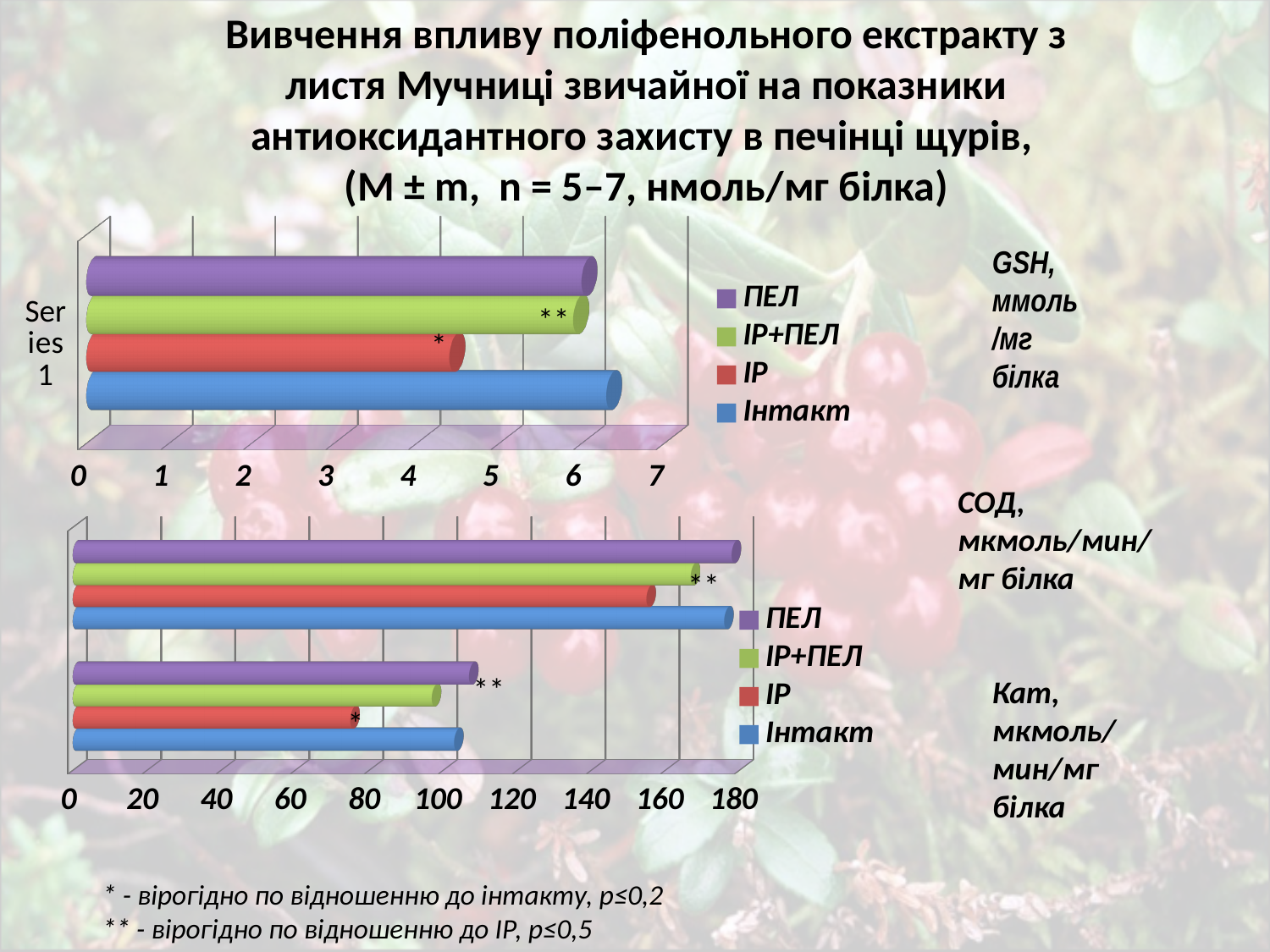

Вивчення впливу поліфенольного екстракту з листя Мучниці звичайної на показники антиоксидантного захисту в печінці щурів,
(M ± m,  n = 5–7, нмоль/мг білка)

[unsupported chart]

GSH, ммоль/мг білка
**
*
СОД,
мкмоль/мин/мг білка

[unsupported chart]

**
**
Кат,
мкмоль/мин/мг білка
*
* - вірогідно по відношенню до інтакту, р≤0,2
** - вірогідно по відношенню до ІР, р≤0,5